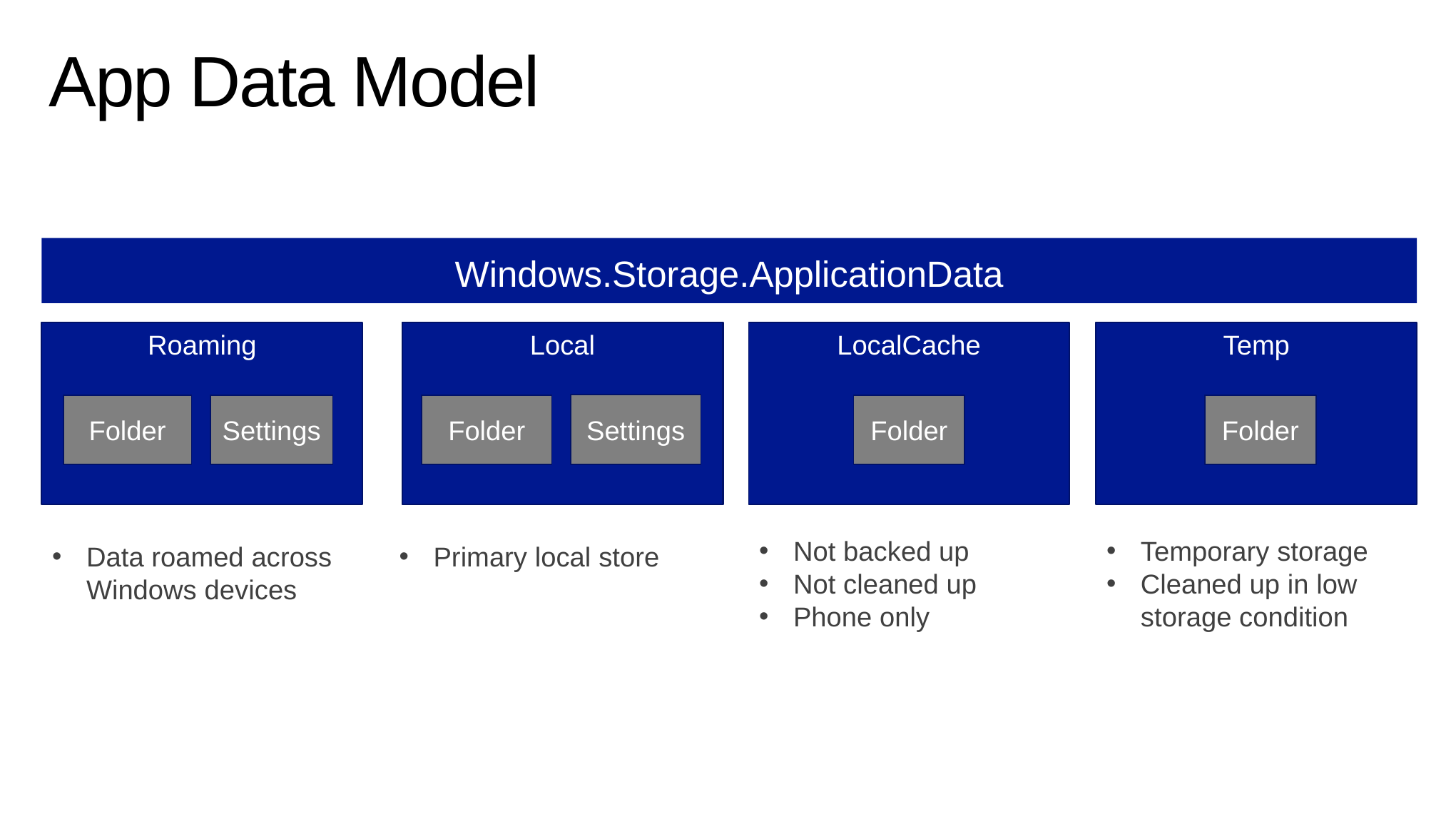

# App Data Model
Windows.Storage.ApplicationData
IsolatedStorage
Folder
LocalCache
Folder
Not backed up
Not cleaned up
Phone only
Roaming
Folder
Settings
Data roamed across Windows devices
Local
Settings
Folder
Primary local store
Temp
Folder
Temporary storage
Cleaned up in low storage condition